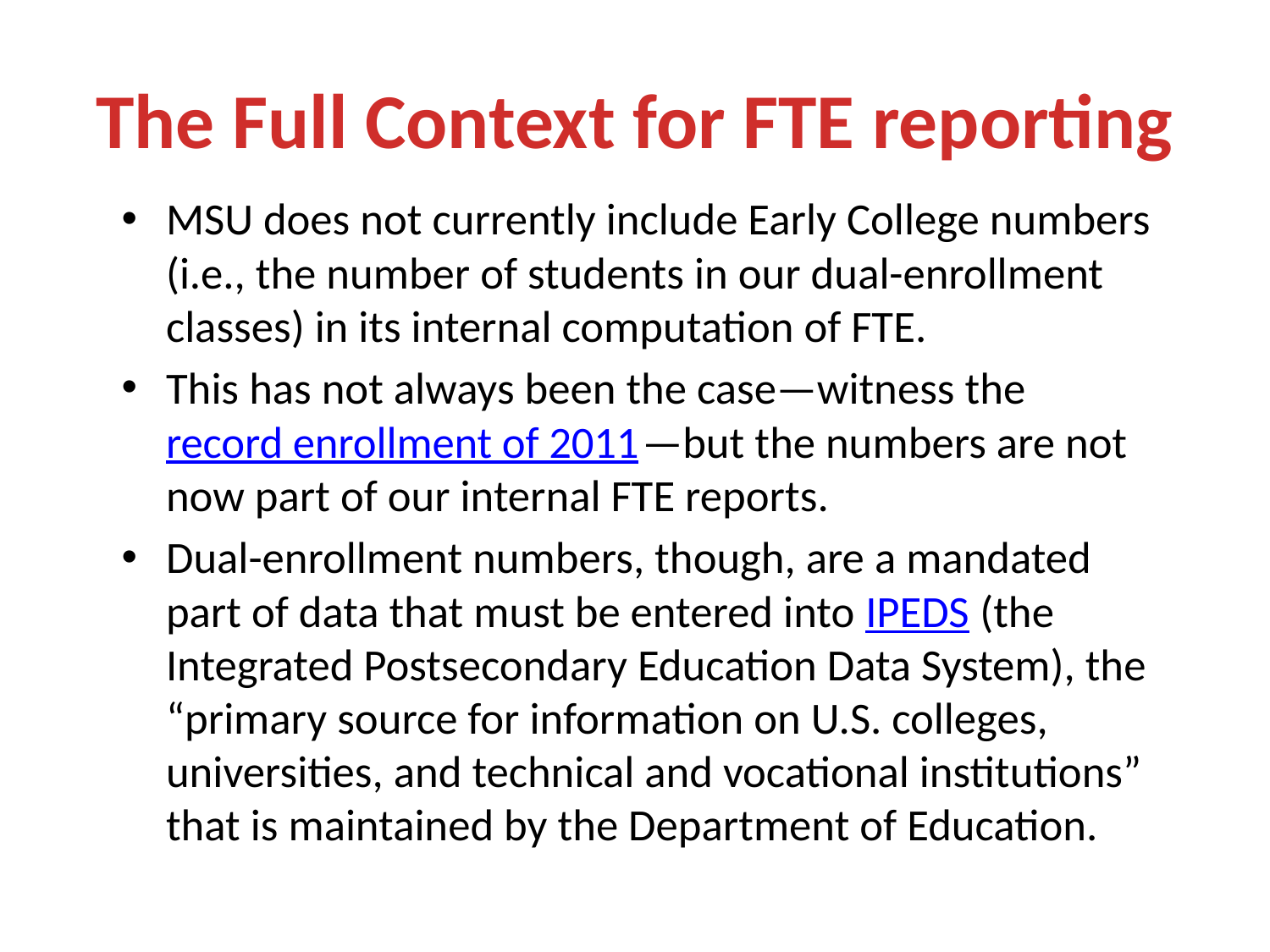

# The Full Context for FTE reporting
MSU does not currently include Early College numbers (i.e., the number of students in our dual-enrollment classes) in its internal computation of FTE.
This has not always been the case—witness the record enrollment of 2011—but the numbers are not now part of our internal FTE reports.
Dual-enrollment numbers, though, are a mandated part of data that must be entered into IPEDS (the Integrated Postsecondary Education Data System), the “primary source for information on U.S. colleges, universities, and technical and vocational institutions” that is maintained by the Department of Education.